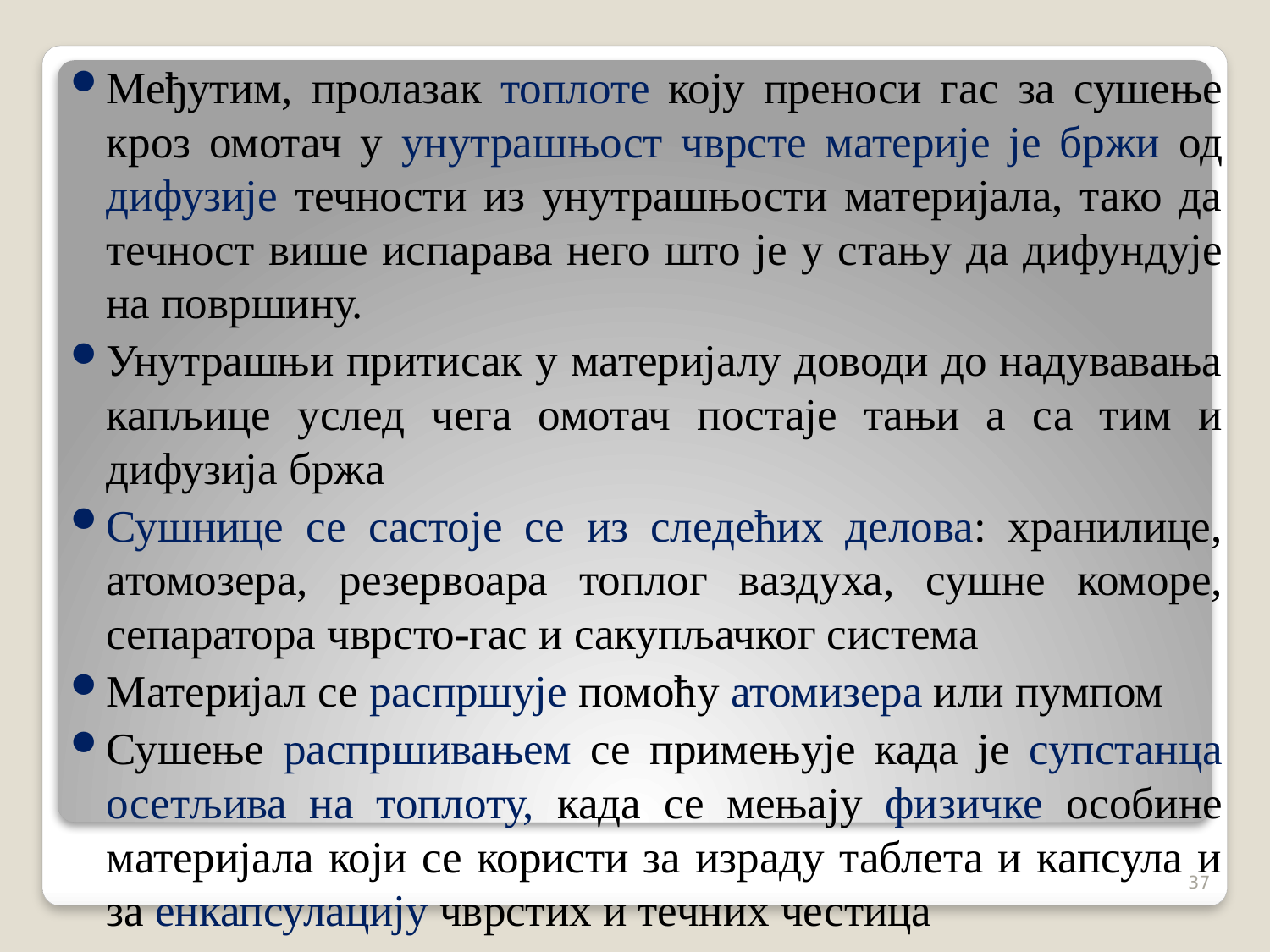

Међутим, пролазак топлоте коју преноси гас за сушење кроз омотач у унутрашњост чврсте материје је бржи од дифузије течности из унутрашњости материјала, тако да течност више испарава него што је у стању да дифундује на површину.
Унутрашњи притисак у материјалу доводи до надувавања капљице услед чега омотач постаје тањи а са тим и дифузија бржа
Сушнице се састоје се из следећих делова: хранилице, атомозера, резервоара топлог ваздуха, сушне коморе, сепаратора чврсто-гас и сакупљачког система
Материјал се распршује помоћу атомизера или пумпом
Сушење распршивањем се примењује када је супстанца осетљива на топлоту, када се мењају физичке особине материјала који се користи за израду таблета и капсула и за енкапсулацију чврстих и течних честица

37